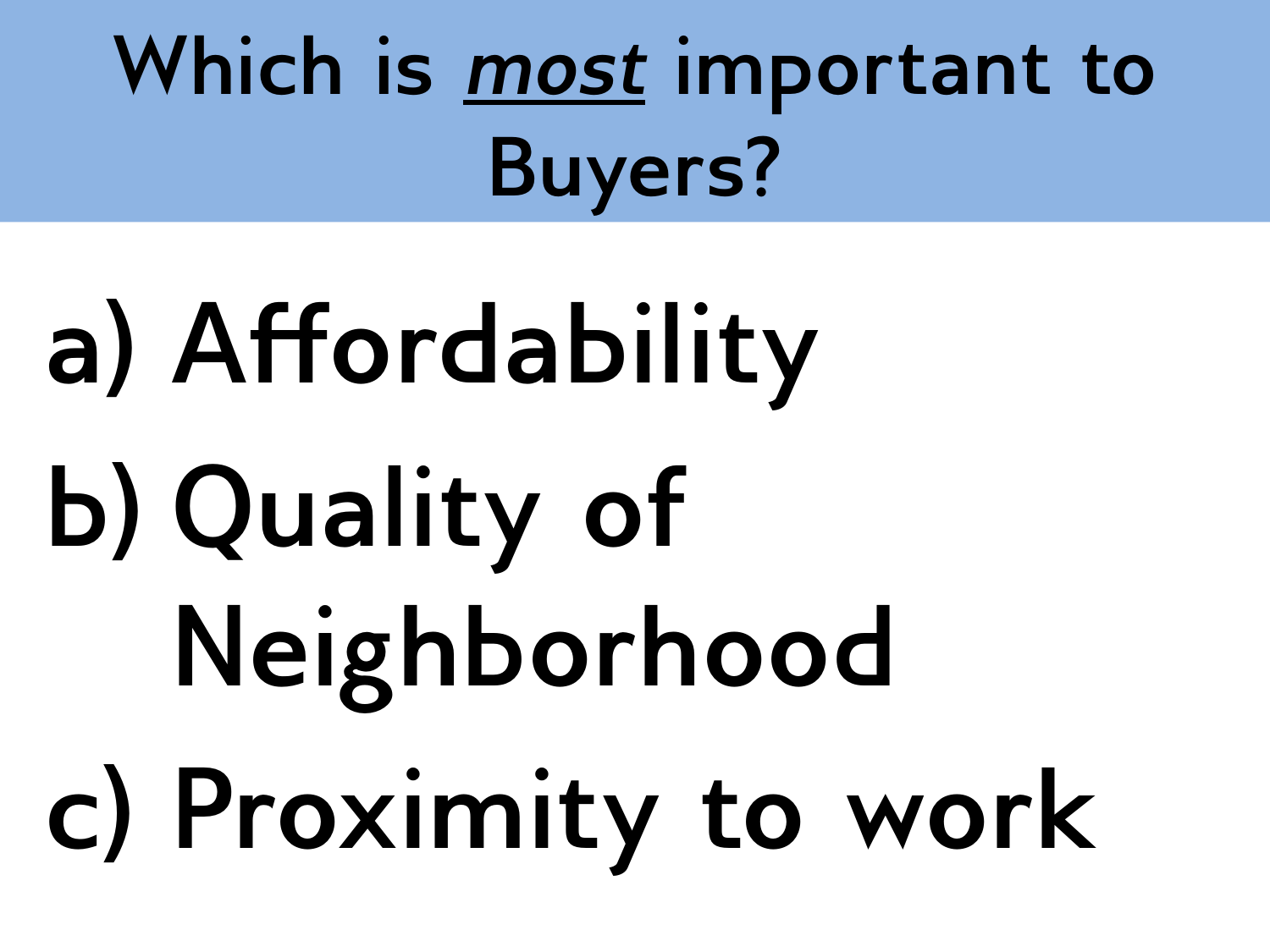

# Which is most important to Buyers?
Affordability
Quality of Neighborhood
Proximity to work